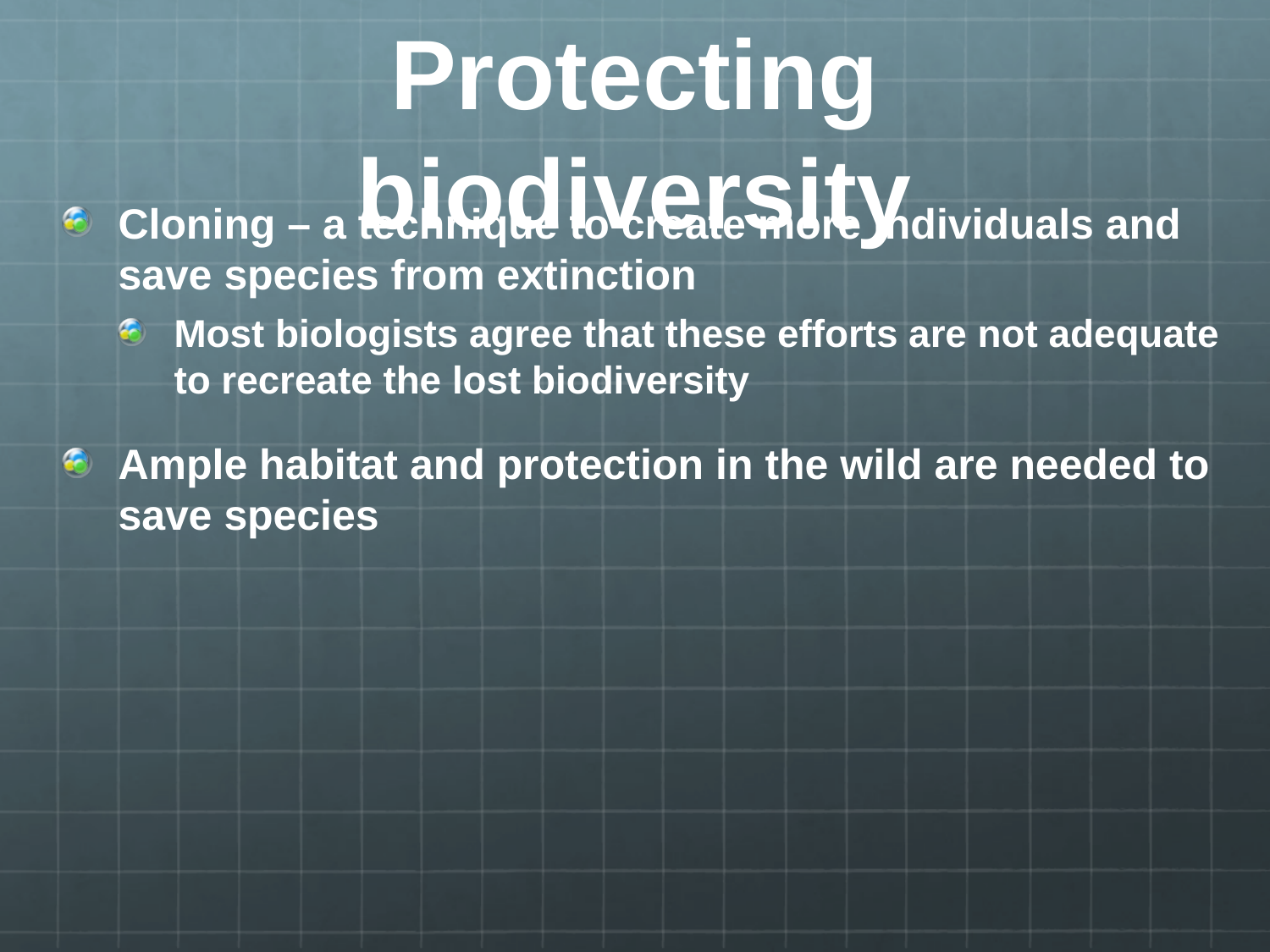

# Protecting biodiversity
Cloning – a technique to create more individuals and save species from extinction
Most biologists agree that these efforts are not adequate to recreate the lost biodiversity
Ample habitat and protection in the wild are needed to save species